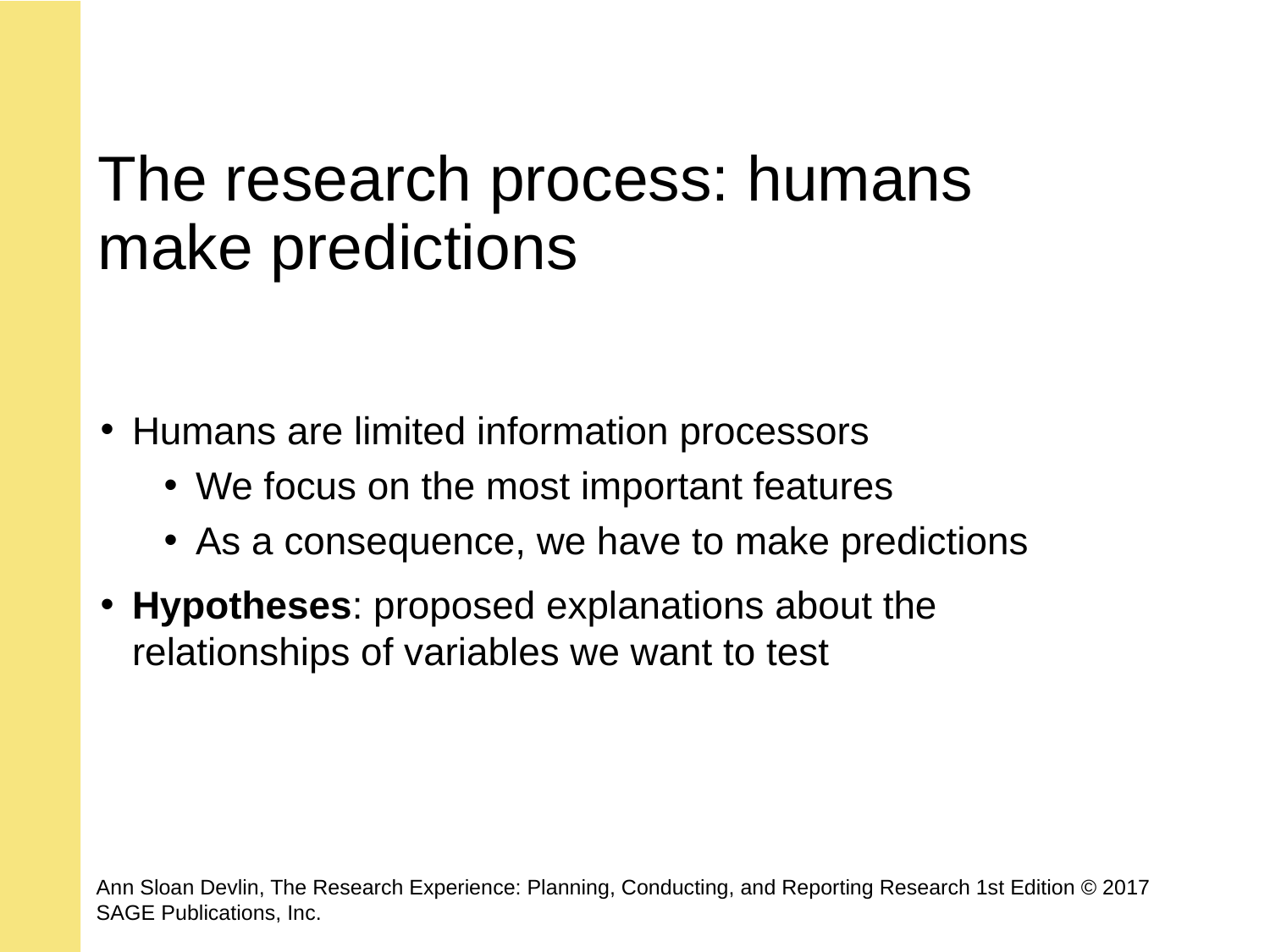

# The research process: humans make predictions
Humans are limited information processors
We focus on the most important features
As a consequence, we have to make predictions
Hypotheses: proposed explanations about the relationships of variables we want to test